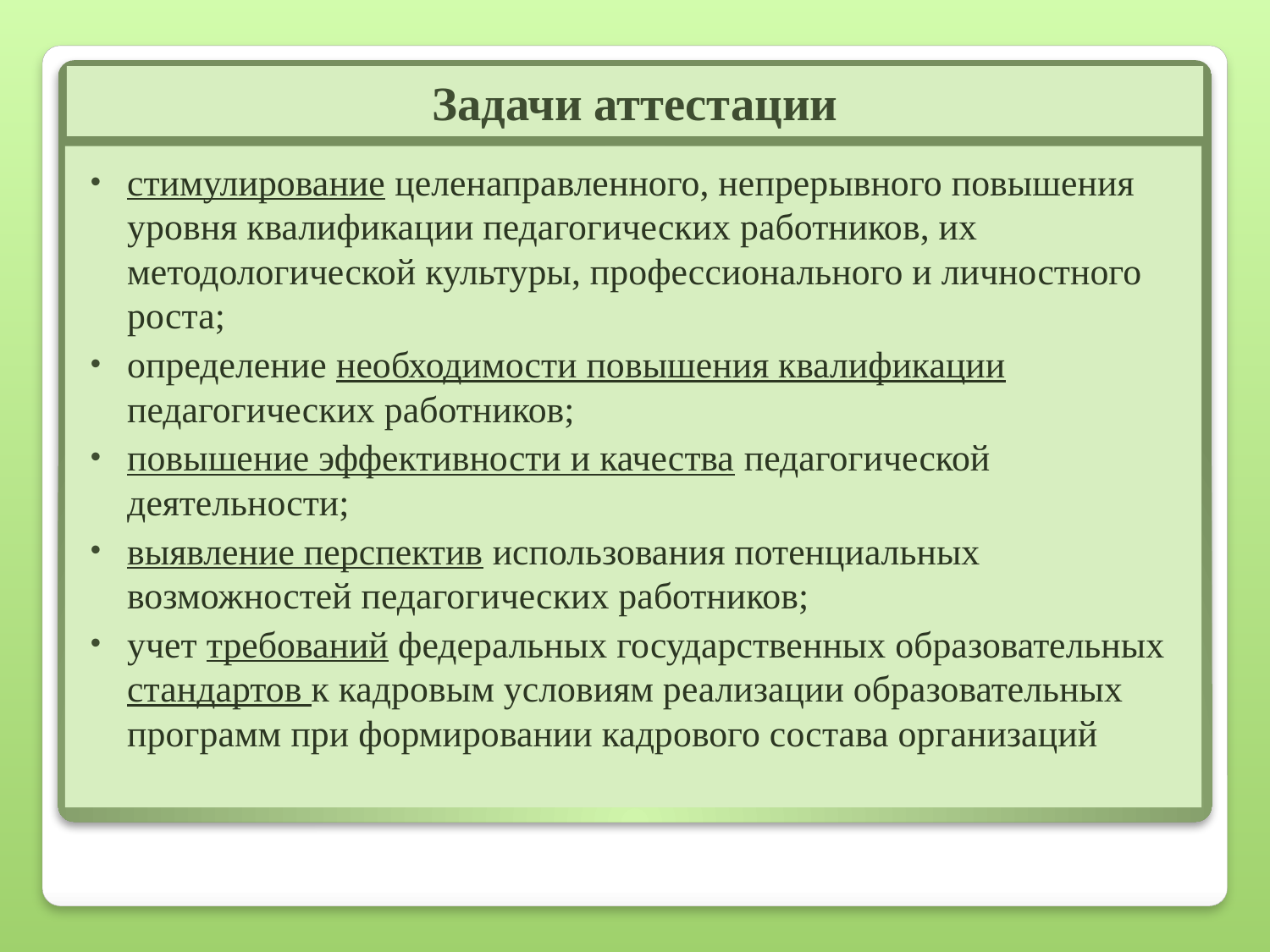

# Задачи аттестации
стимулирование целенаправленного, непрерывного повышения уровня квалификации педагогических работников, их методологической культуры, профессионального и личностного роста;
определение необходимости повышения квалификации педагогических работников;
повышение эффективности и качества педагогической деятельности;
выявление перспектив использования потенциальных возможностей педагогических работников;
учет требований федеральных государственных образовательных стандартов к кадровым условиям реализации образовательных программ при формировании кадрового состава организаций